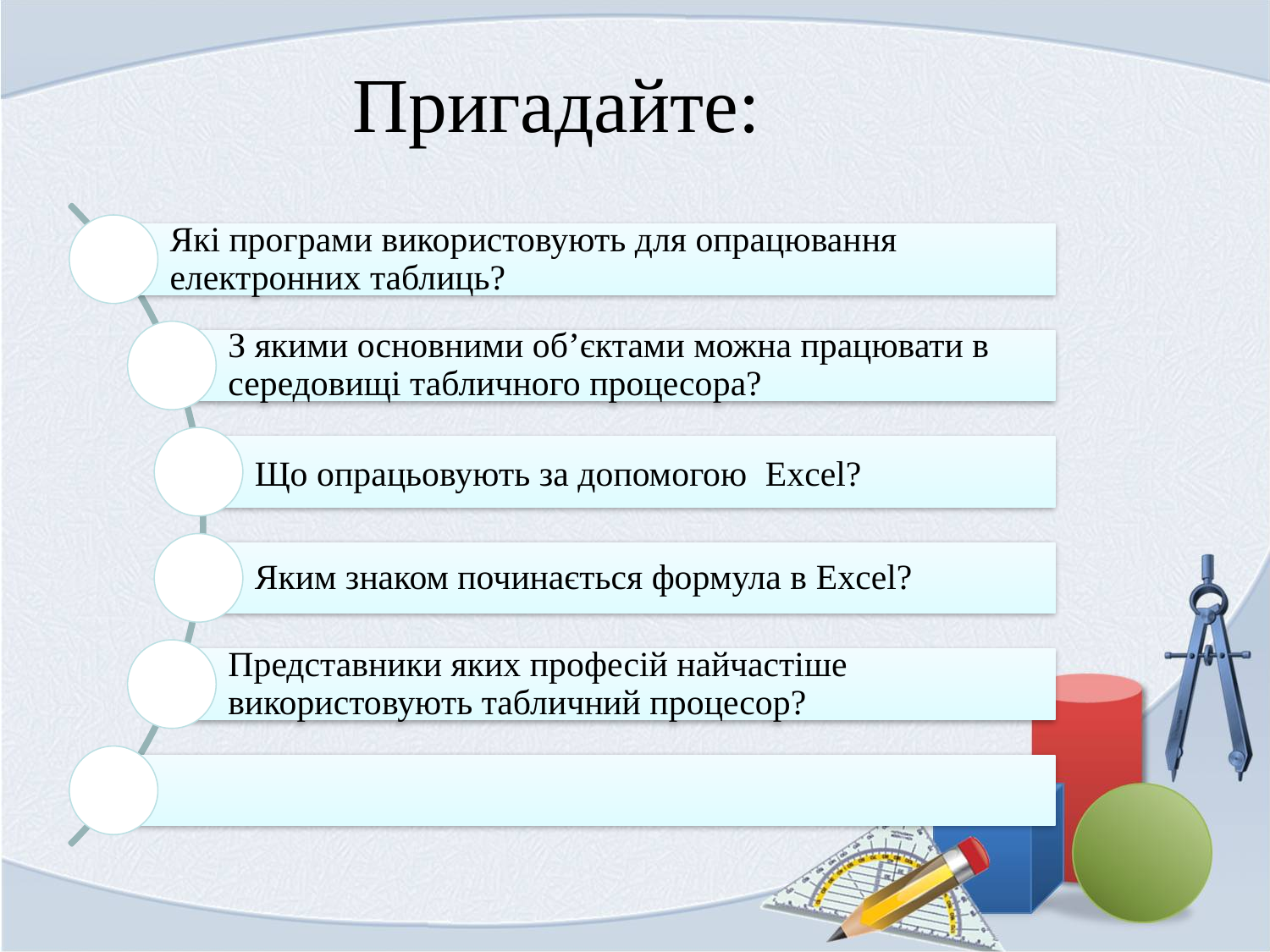

# Пригадайте:
Які програми використовують для опрацювання електронних таблиць?
З якими основними об’єктами можна працювати в середовищі табличного процесора?
Що опрацьовують за допомогою  Excel?
Яким знаком починається формула в Excel?
Представники яких професій найчастіше використовують табличний процесор?